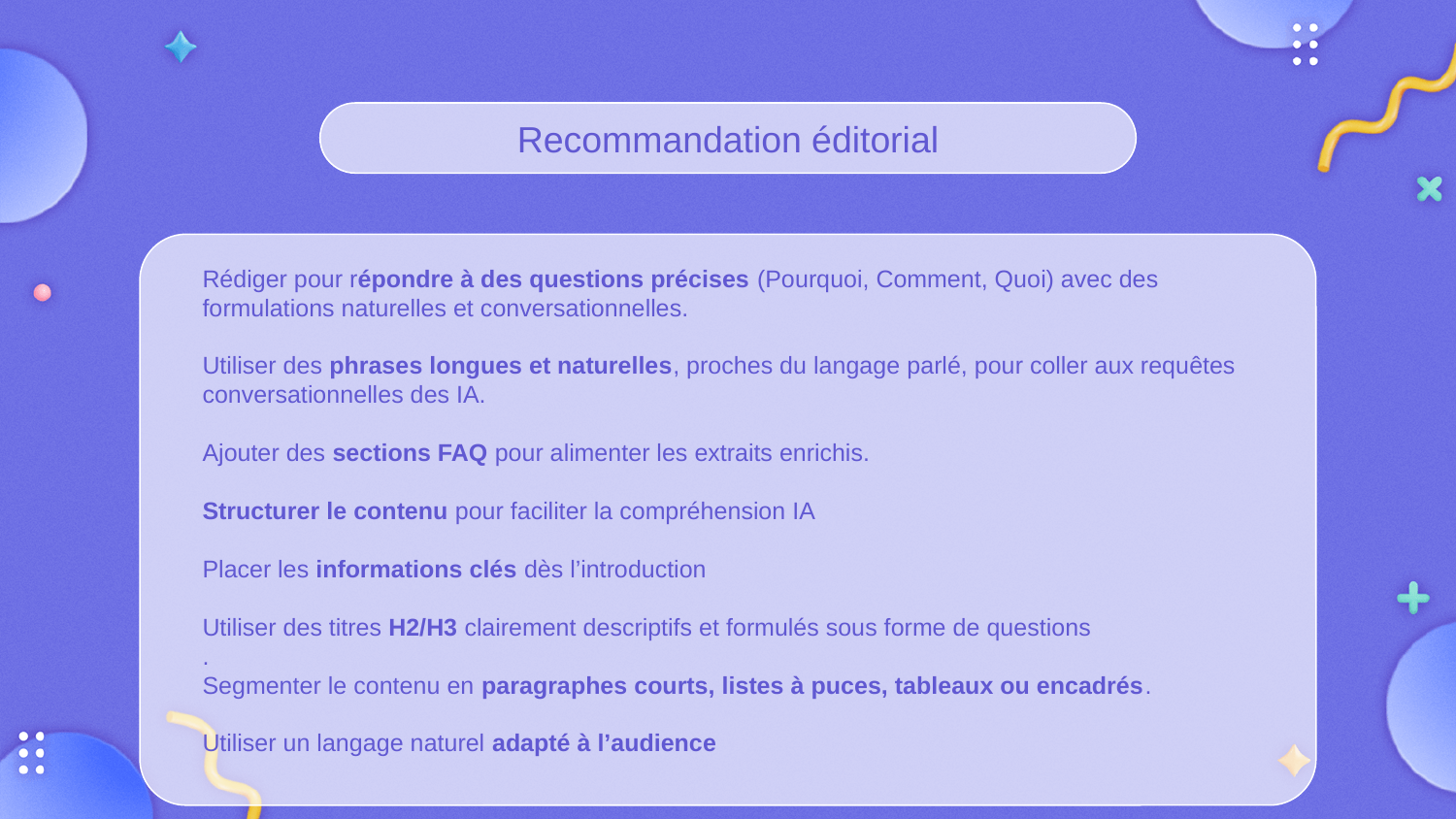

Recommandation éditorial

Rédiger pour répondre à des questions précises (Pourquoi, Comment, Quoi) avec des formulations naturelles et conversationnelles.

Utiliser des phrases longues et naturelles, proches du langage parlé, pour coller aux requêtes conversationnelles des IA.

Ajouter des sections FAQ pour alimenter les extraits enrichis.

Structurer le contenu pour faciliter la compréhension IA

Placer les informations clés dès l’introduction

Utiliser des titres H2/H3 clairement descriptifs et formulés sous forme de questions
.
Segmenter le contenu en paragraphes courts, listes à puces, tableaux ou encadrés.

Utiliser un langage naturel adapté à l’audience